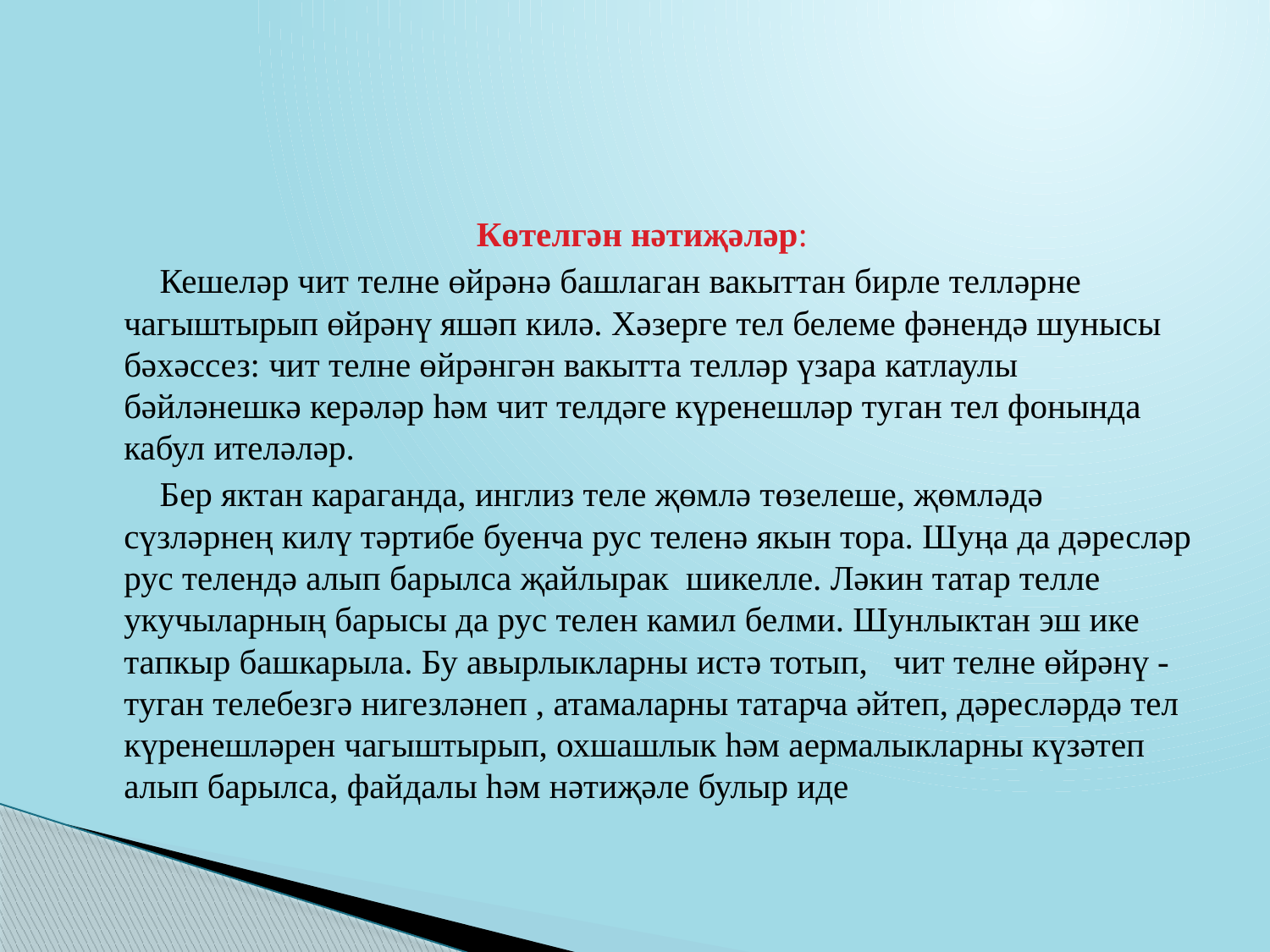

#
Көтелгән нәтиҗәләр:
        Кешеләр чит телне өйрәнә башлаган вакыттан бирле телләрне чагыштырып өйрәнү яшәп килә. Хәзерге тел белеме фәнендә шунысы бәхәссез: чит телне өйрәнгән вакытта телләр үзара катлаулы бәйләнешкә керәләр һәм чит телдәге күренешләр туган тел фонында кабул ителәләр.
        Бер яктан караганда, инглиз теле җөмлә төзелеше, җөмләдә сүзләрнең килү тәртибе буенча рус теленә якын тора. Шуңа да дәресләр рус телендә алып барылса җайлырак  шикелле. Ләкин татар телле  укучыларның барысы да рус телен камил белми. Шунлыктан эш ике тапкыр башкарыла. Бу авырлыкларны истә тотып,   чит телне өйрәнү - туган телебезгә нигезләнеп , атамаларны татарча әйтеп, дәресләрдә тел күренешләрен чагыштырып, охшашлык һәм аермалыкларны күзәтеп  алып барылса, файдалы һәм нәтиҗәле булыр иде